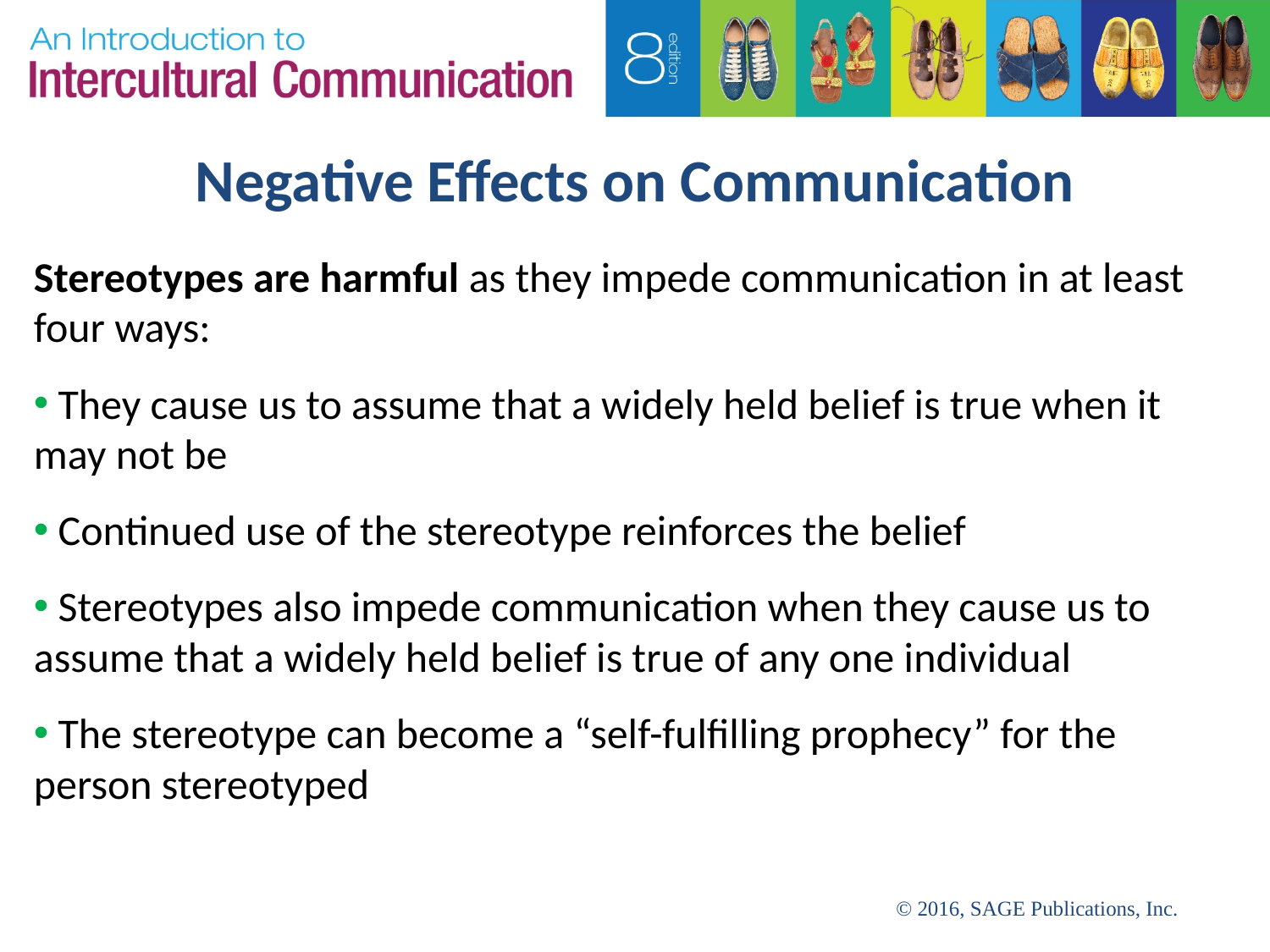

# Negative Effects on Communication
Stereotypes are harmful as they impede communication in at least four ways:

 They cause us to assume that a widely held belief is true when it may not be

 Continued use of the stereotype reinforces the belief

 Stereotypes also impede communication when they cause us to assume that a widely held belief is true of any one individual

 The stereotype can become a “self-fulfilling prophecy” for the person stereotyped
© 2016, SAGE Publications, Inc.